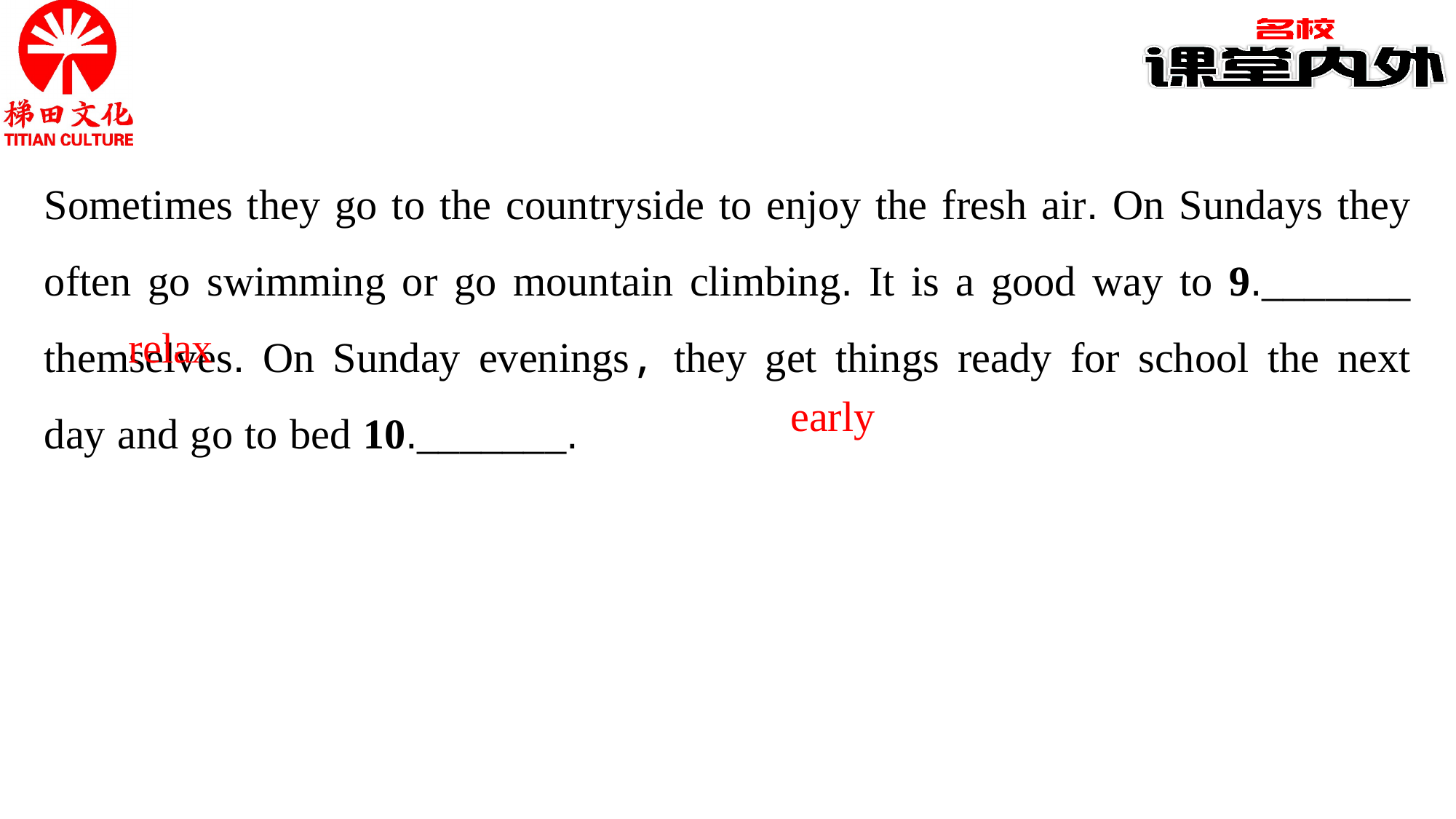

Sometimes they go to the countryside to enjoy the fresh air. On Sundays they often go swimming or go mountain climbing. It is a good way to 9._______ themselves. On Sunday evenings, they get things ready for school the next day and go to bed 10._______.
relax
early